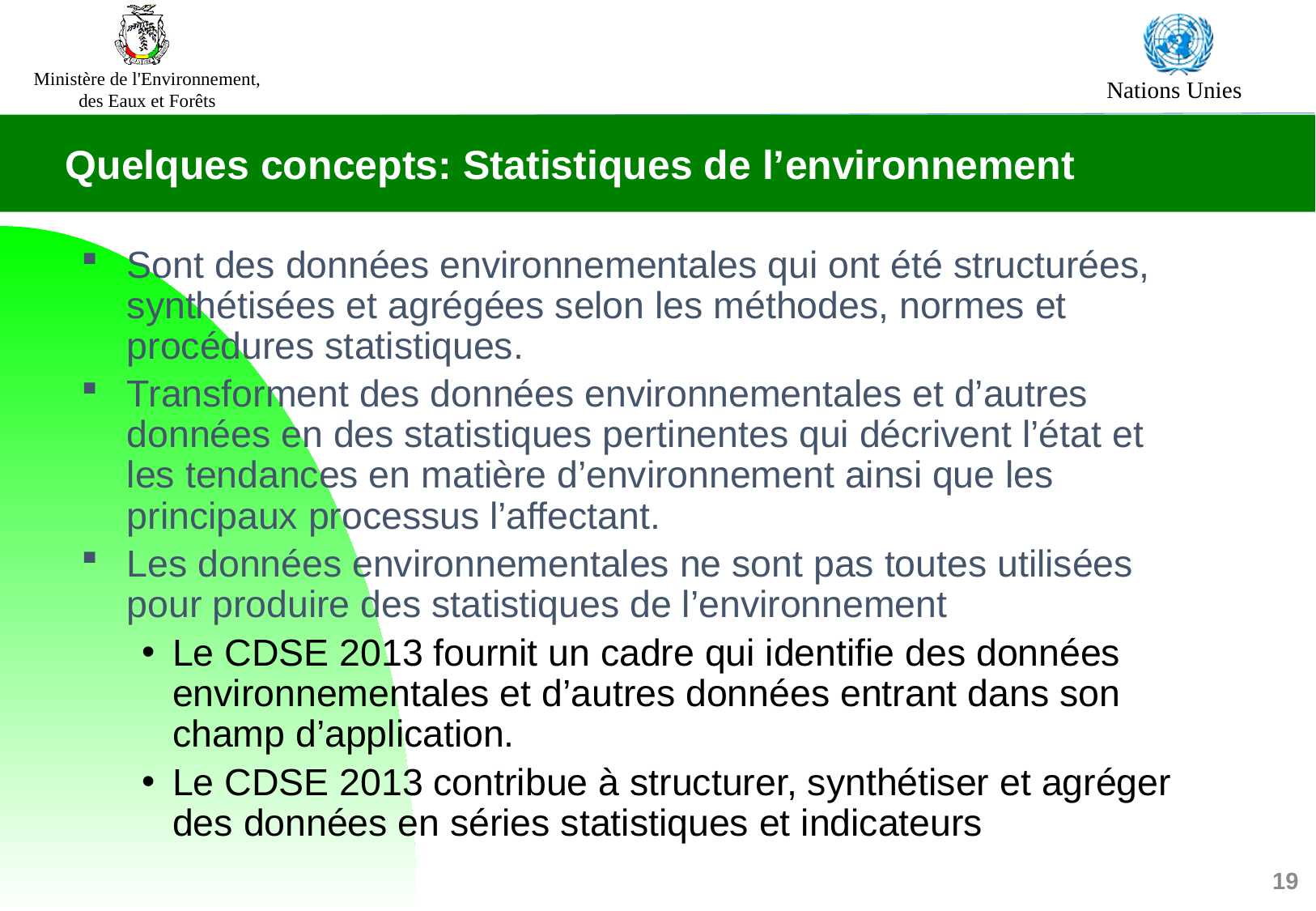

Quelques concepts: Statistiques de l’environnement

Sont des données environnementales qui ont été structurées, synthétisées et agrégées selon les méthodes, normes et procédures statistiques.
Transforment des données environnementales et d’autres données en des statistiques pertinentes qui décrivent l’état et les tendances en matière d’environnement ainsi que les principaux processus l’affectant.
Les données environnementales ne sont pas toutes utilisées pour produire des statistiques de l’environnement
Le CDSE 2013 fournit un cadre qui identifie des données environnementales et d’autres données entrant dans son champ d’application.
Le CDSE 2013 contribue à structurer, synthétiser et agréger des données en séries statistiques et indicateurs

19